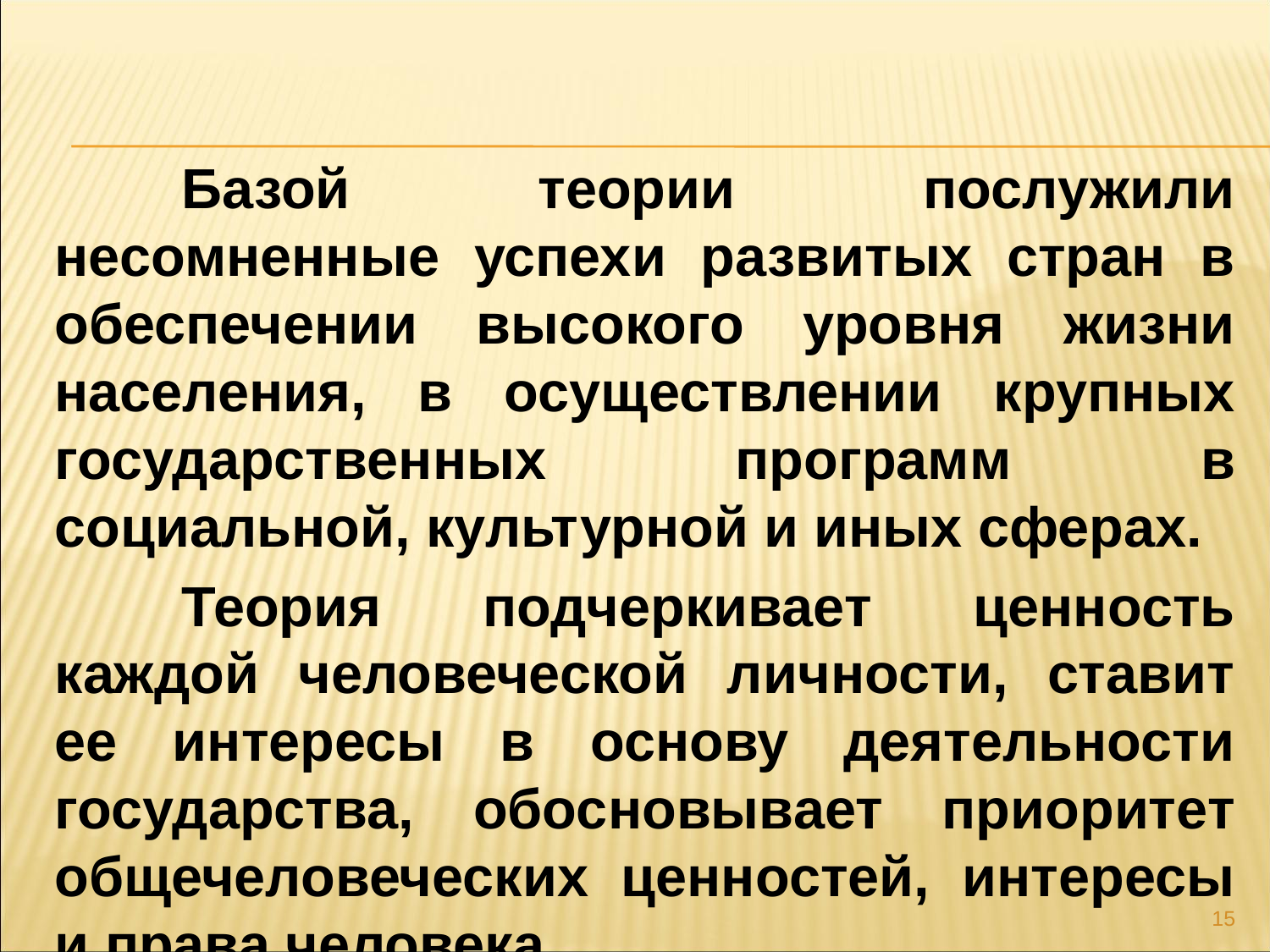

Базой теории послужили несомненные успехи развитых стран в обеспечении высокого уровня жизни населения, в осуществлении крупных государственных программ в социальной, культурной и иных сферах.
	Теория подчеркивает ценность каждой человеческой личности, ставит ее интересы в основу деятельности государства, обосновывает приоритет общечеловеческих ценностей, интересы и права человека.
15